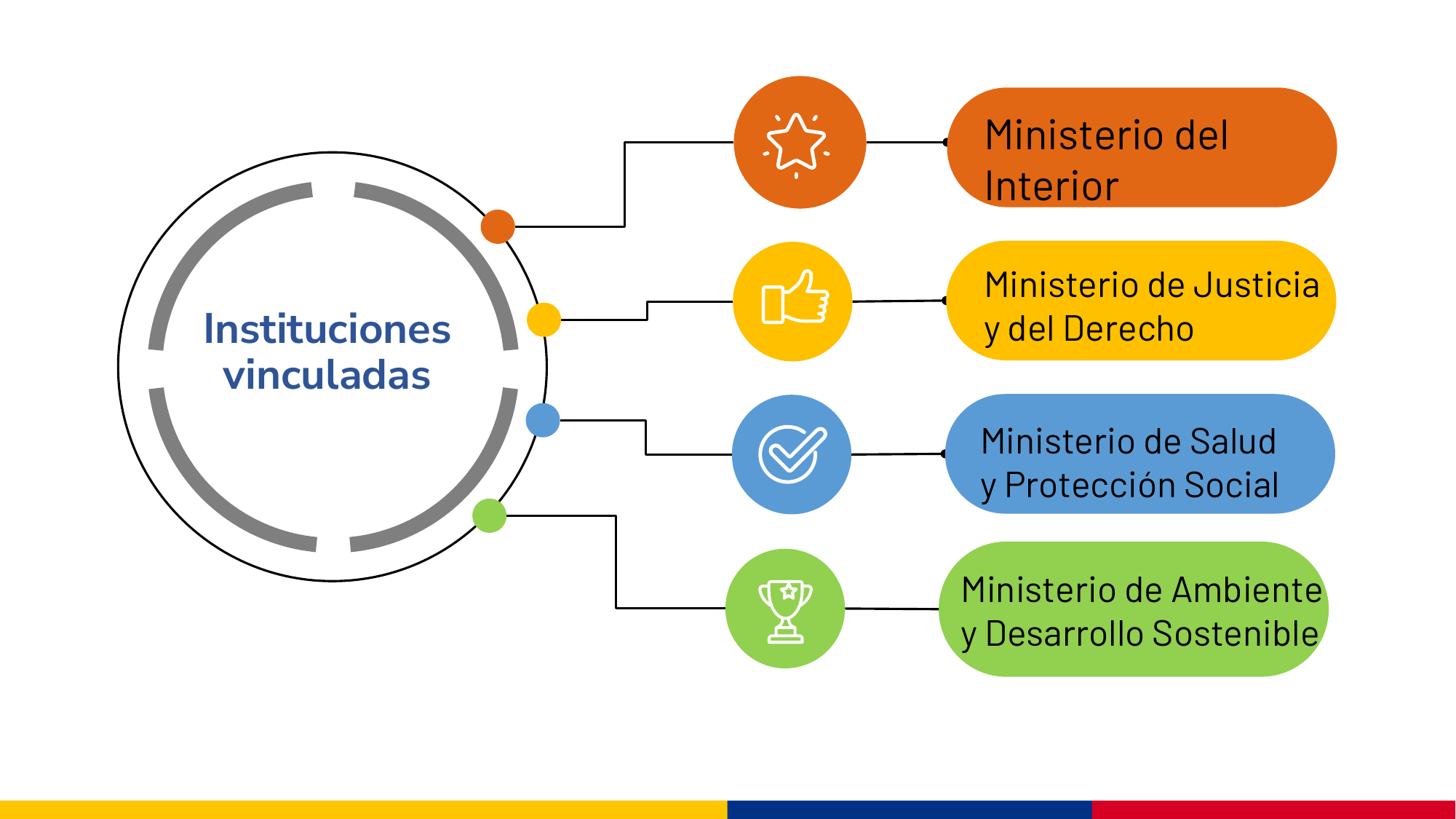

Ministerio del Interior

Ministerio de Justicia y del Derecho

Instituciones vinculadas

Ministerio de Salud y Protección Social

Ministerio de Ambiente y Desarrollo Sostenible